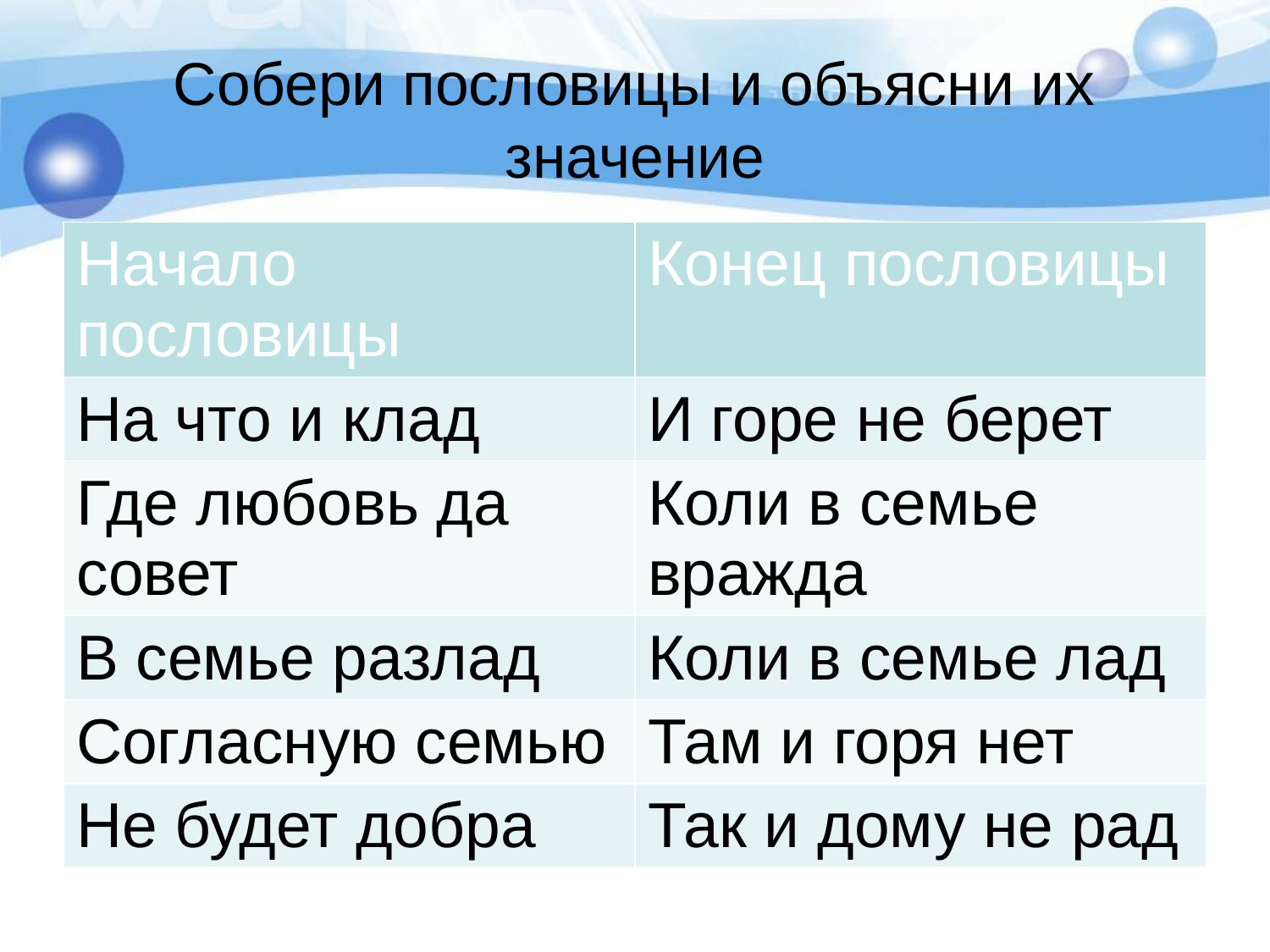

# Собери пословицы и объясни их значение
| Начало пословицы | Конец пословицы |
| --- | --- |
| На что и клад | И горе не берет |
| Где любовь да совет | Коли в семье вражда |
| В семье разлад | Коли в семье лад |
| Согласную семью | Там и горя нет |
| Не будет добра | Так и дому не рад |